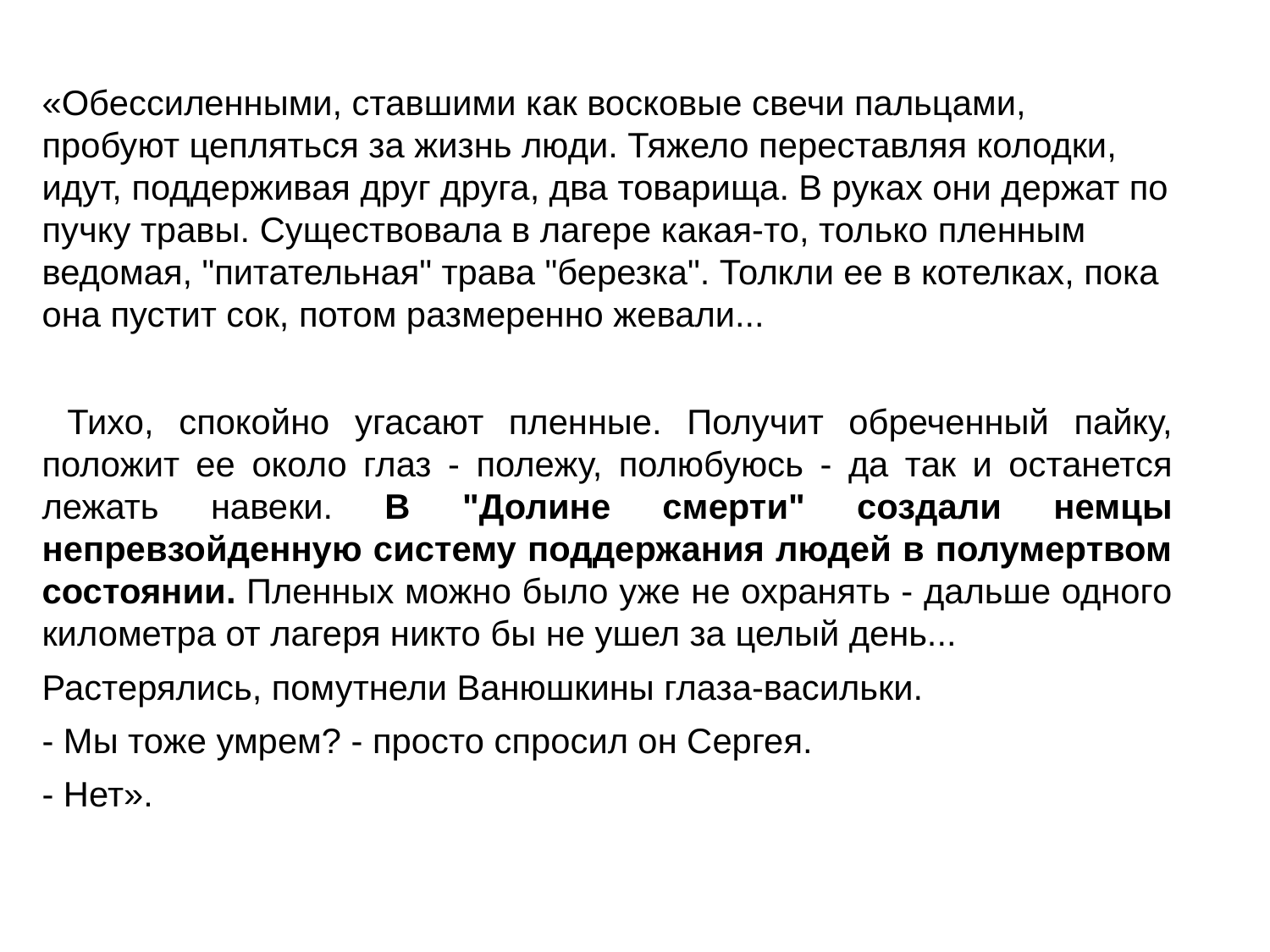

«Обессиленными, ставшими как восковые свечи пальцами, пробуют цепляться за жизнь люди. Тяжело переставляя колодки, идут, поддерживая друг друга, два товарища. В руках они держат по пучку травы. Существовала в лагере какая-то, только пленным ведомая, "питательная" трава "березка". Толкли ее в котелках, пока она пустит сок, потом размеренно жевали...

 Тихо, спокойно угасают пленные. Получит обреченный пайку, положит ее около глаз - полежу, полюбуюсь - да так и останется лежать навеки. В "Долине смерти" создали немцы непревзойденную систему поддержания людей в полумертвом состоянии. Пленных можно было уже не охранять - дальше одного километра от лагеря никто бы не ушел за целый день...
Растерялись, помутнели Ванюшкины глаза-васильки.
- Мы тоже умрем? - просто спросил он Сергея.
- Нет».